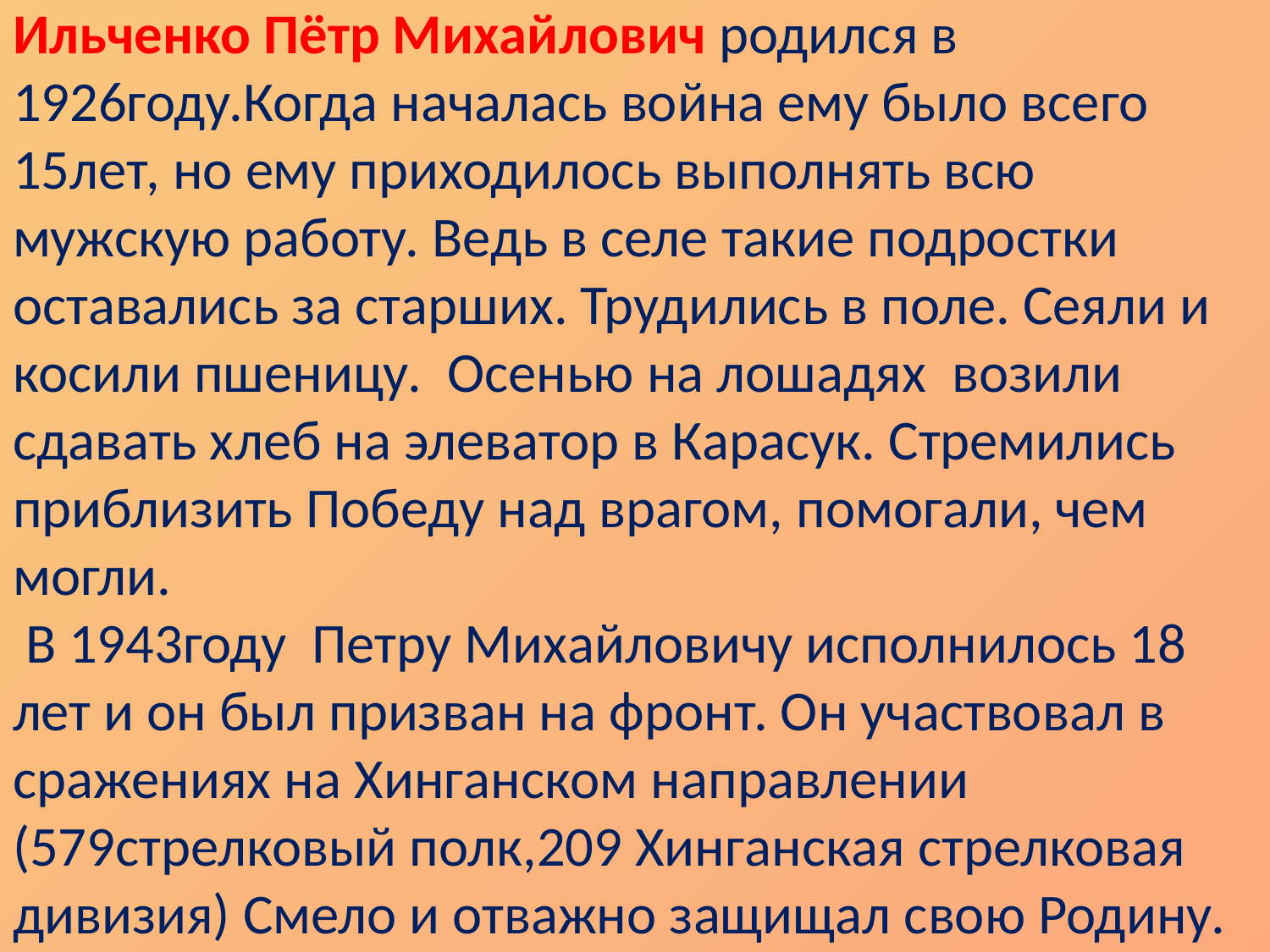

# Ильченко Пётр Михайлович родился в 1926году.Когда началась война ему было всего 15лет, но ему приходилось выполнять всю мужскую работу. Ведь в селе такие подростки оставались за старших. Трудились в поле. Сеяли и косили пшеницу.  Осенью на лошадях  возили сдавать хлеб на элеватор в Карасук. Стремились приблизить Победу над врагом, помогали, чем могли. В 1943году  Петру Михайловичу исполнилось 18 лет и он был призван на фронт. Он участвовал в сражениях на Хинганском направлении (579стрелковый полк,209 Хинганская стрелковая дивизия) Смело и отважно защищал свою Родину.